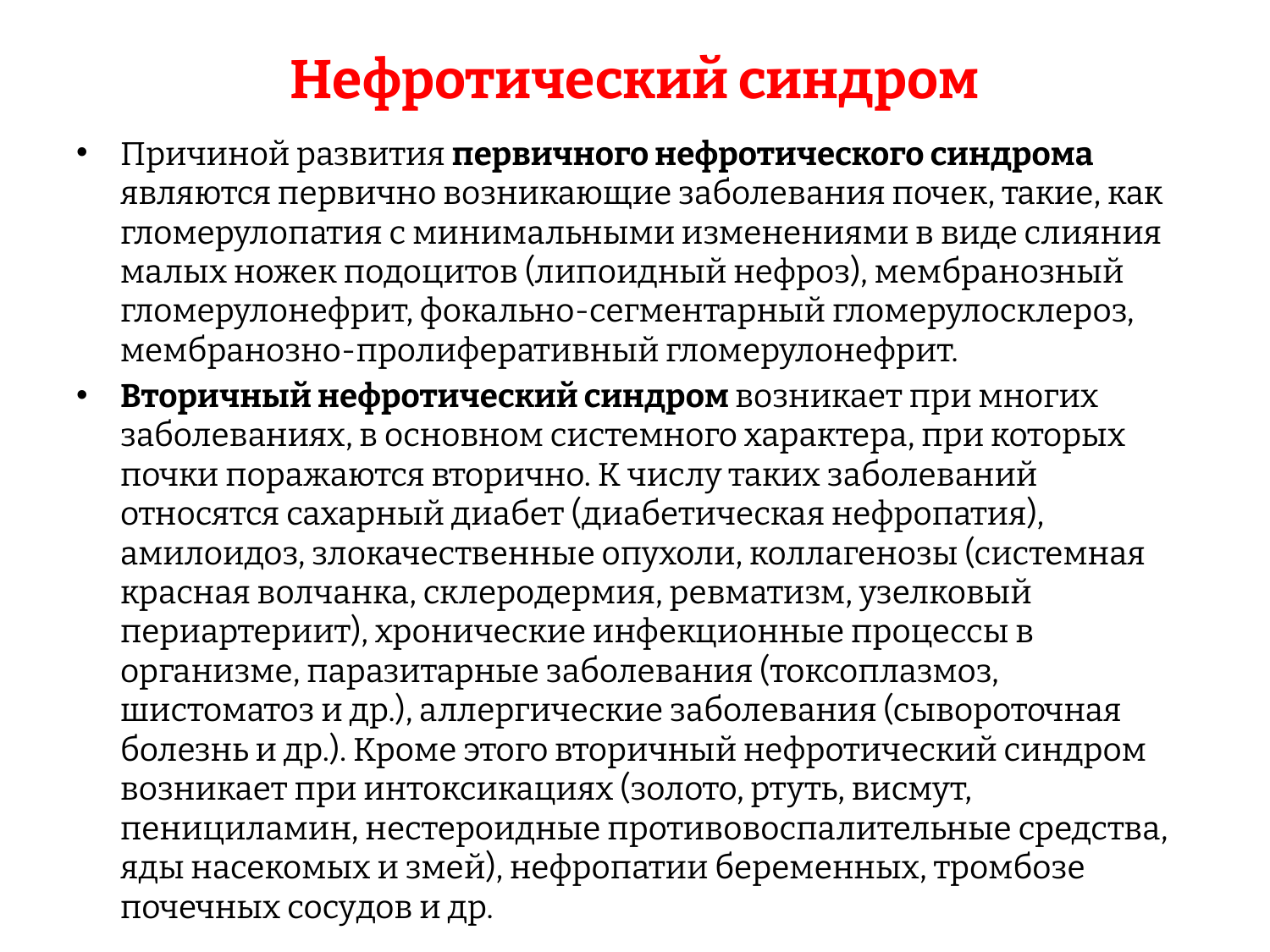

# Нефротический синдром
Причиной развития первичного нефротического синдрома являются первично возникающие заболевания почек, такие, как гломерулопатия с минимальными изменениями в виде слияния малых ножек подоцитов (липоидный нефроз), мембранозный гломерулонефрит, фокально-сегментарный гломерулосклероз, мембранозно-пролиферативный гломерулонефрит.
Вторичный нефротический синдром возникает при многих заболеваниях, в основном системного характера, при которых почки поражаются вторично. К числу таких заболеваний относятся сахарный диабет (диабетическая нефропатия), амилоидоз, злокачественные опухоли, коллагенозы (системная красная волчанка, склеродермия, ревматизм, узелковый периартериит), хронические инфекционные процессы в организме, паразитарные заболевания (токсоплазмоз, шистоматоз и др.), аллергические заболевания (сывороточная болезнь и др.). Кроме этого вторичный нефротический синдром возникает при интоксикациях (золото, ртуть, висмут, пенициламин, нестероидные противовоспалительные средства, яды насекомых и змей), нефропатии беременных, тромбозе почечных сосудов и др.